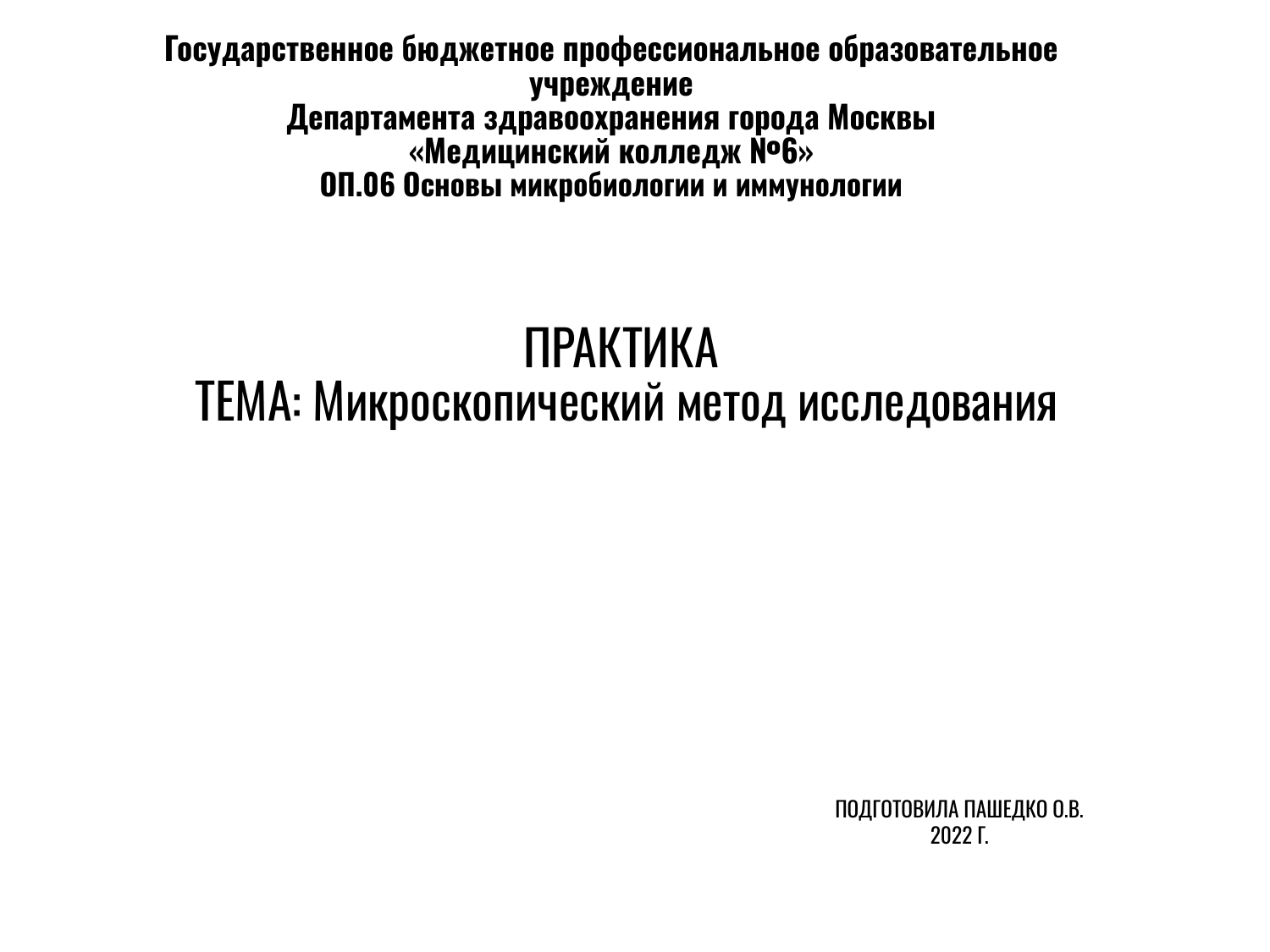

Государственное бюджетное профессиональное образовательное учреждение
Департамента здравоохранения города Москвы
«Медицинский колледж №6»
ОП.06 Основы микробиологии и иммунологии

# ПРАКТИКА ТЕМА: Микроскопический метод исследования

ПОДГОТОВИЛА ПАШЕДКО О.В.
2022 Г.